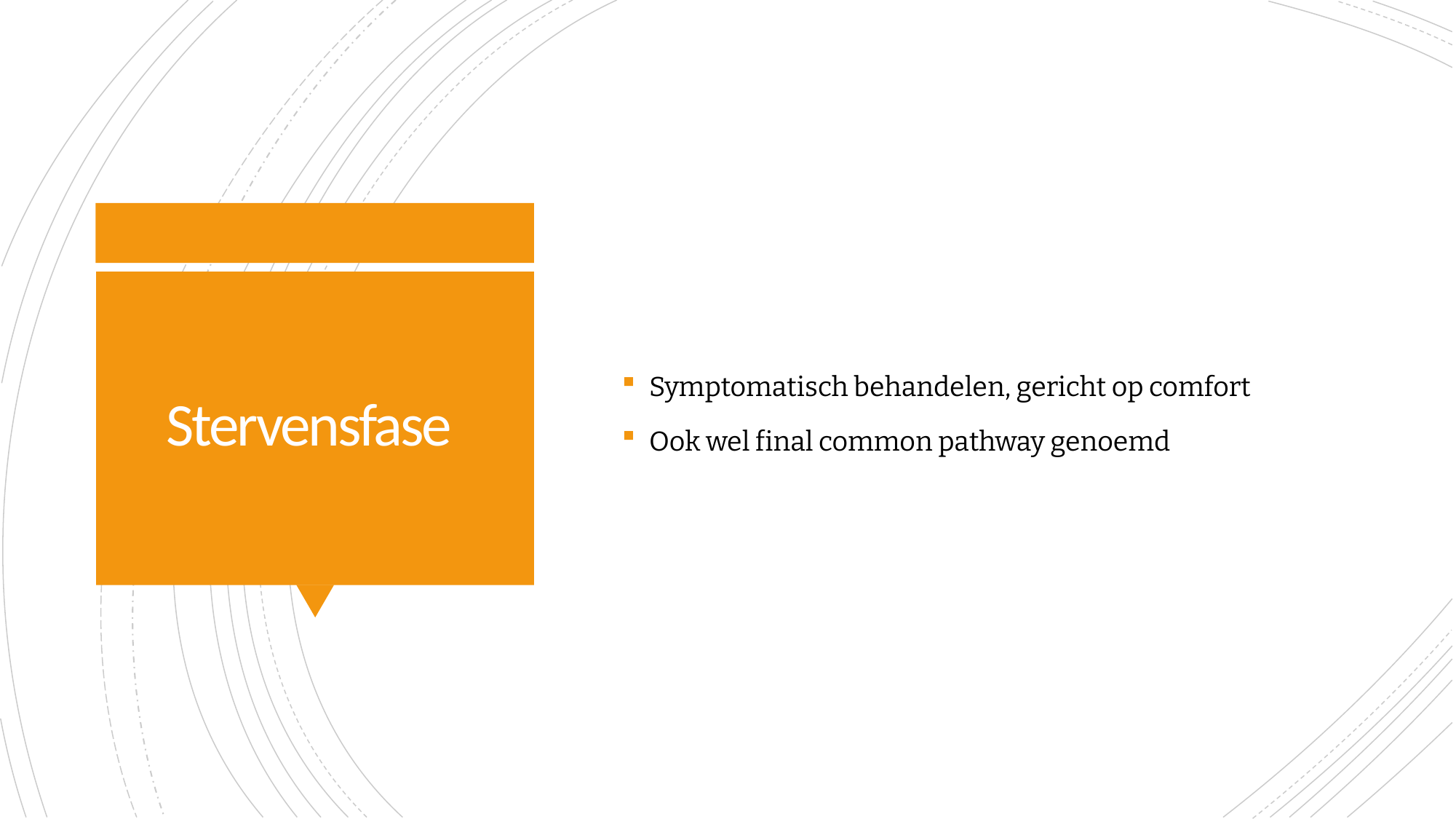

Symptomatisch behandelen, gericht op comfort
Ook wel final common pathway genoemd
# Stervensfase